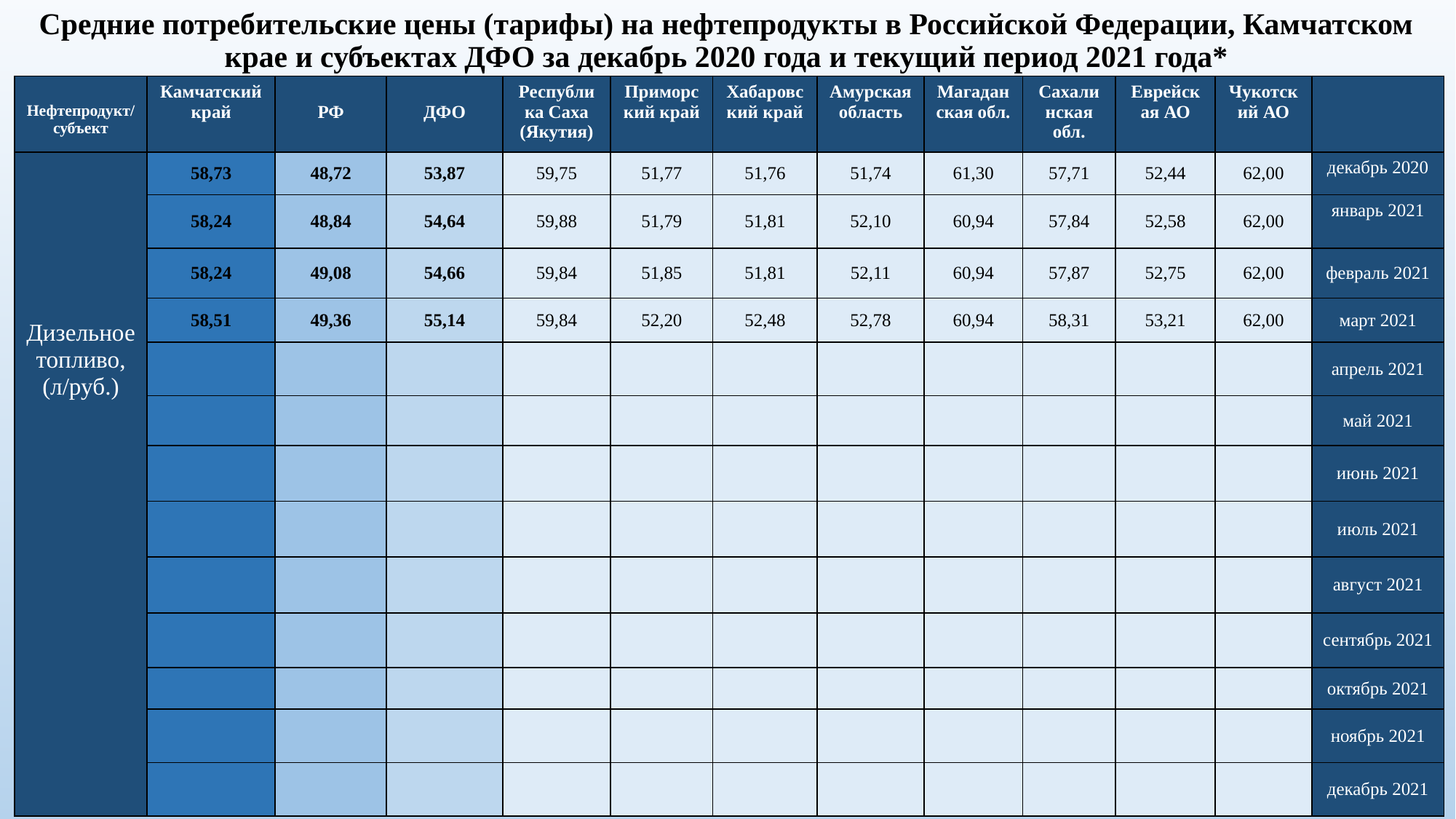

# Средние потребительские цены (тарифы) на нефтепродукты в Российской Федерации, Камчатском крае и субъектах ДФО за декабрь 2020 года и текущий период 2021 года*
| Нефтепродукт/субъект | Камчатский край | РФ | ДФО | Республика Саха (Якутия) | Приморский край | Хабаровский край | Амурская область | Магаданская обл. | Сахалинская обл. | Еврейская АО | Чукотский АО |  |
| --- | --- | --- | --- | --- | --- | --- | --- | --- | --- | --- | --- | --- |
| Дизельное топливо, (л/руб.) | 58,73 | 48,72 | 53,87 | 59,75 | 51,77 | 51,76 | 51,74 | 61,30 | 57,71 | 52,44 | 62,00 | декабрь 2020 |
|  | 58,24 | 48,84 | 54,64 | 59,88 | 51,79 | 51,81 | 52,10 | 60,94 | 57,84 | 52,58 | 62,00 | январь 2021 |
|  | 58,24 | 49,08 | 54,66 | 59,84 | 51,85 | 51,81 | 52,11 | 60,94 | 57,87 | 52,75 | 62,00 | февраль 2021 |
|  | 58,51 | 49,36 | 55,14 | 59,84 | 52,20 | 52,48 | 52,78 | 60,94 | 58,31 | 53,21 | 62,00 | март 2021 |
|  |  |  |  |  |  |  |  |  |  |  |  | апрель 2021 |
|  |  |  |  |  |  |  |  |  |  |  |  | май 2021 |
|  |  |  |  |  |  |  |  |  |  |  |  | июнь 2021 |
|  |  |  |  |  |  |  |  |  |  |  |  | июль 2021 |
|  |  |  |  |  |  |  |  |  |  |  |  | август 2021 |
|  |  |  |  |  |  |  |  |  |  |  |  | сентябрь 2021 |
|  |  |  |  |  |  |  |  |  |  |  |  | октябрь 2021 |
|  |  |  |  |  |  |  |  |  |  |  |  | ноябрь 2021 |
|  |  |  |  |  |  |  |  |  |  |  |  | декабрь 2021 |